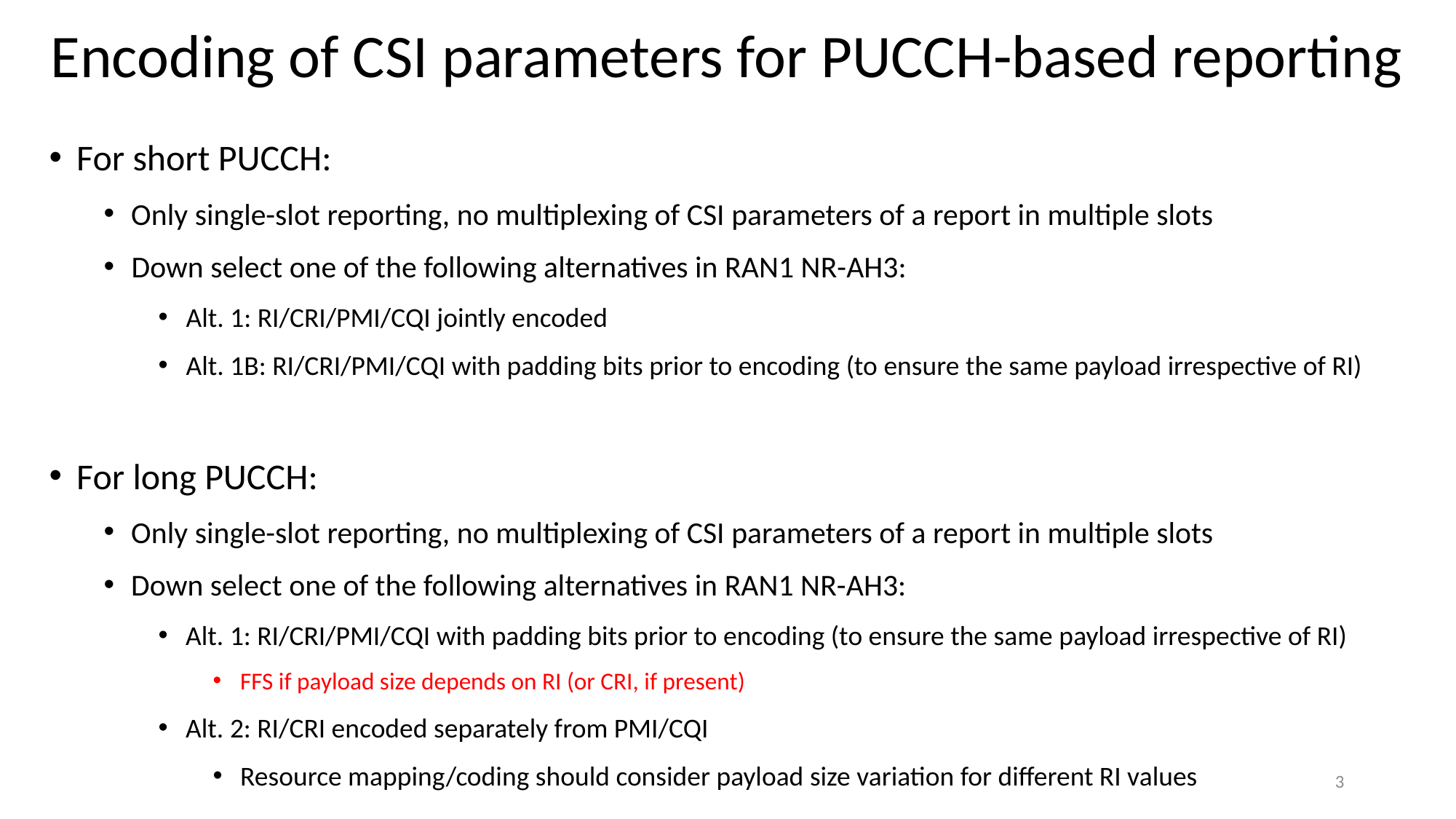

# Encoding of CSI parameters for PUCCH-based reporting
For short PUCCH:
Only single-slot reporting, no multiplexing of CSI parameters of a report in multiple slots
Down select one of the following alternatives in RAN1 NR-AH3:
Alt. 1: RI/CRI/PMI/CQI jointly encoded
Alt. 1B: RI/CRI/PMI/CQI with padding bits prior to encoding (to ensure the same payload irrespective of RI)

For long PUCCH:
Only single-slot reporting, no multiplexing of CSI parameters of a report in multiple slots
Down select one of the following alternatives in RAN1 NR-AH3:
Alt. 1: RI/CRI/PMI/CQI with padding bits prior to encoding (to ensure the same payload irrespective of RI)
FFS if payload size depends on RI (or CRI, if present)
Alt. 2: RI/CRI encoded separately from PMI/CQI
Resource mapping/coding should consider payload size variation for different RI values
3